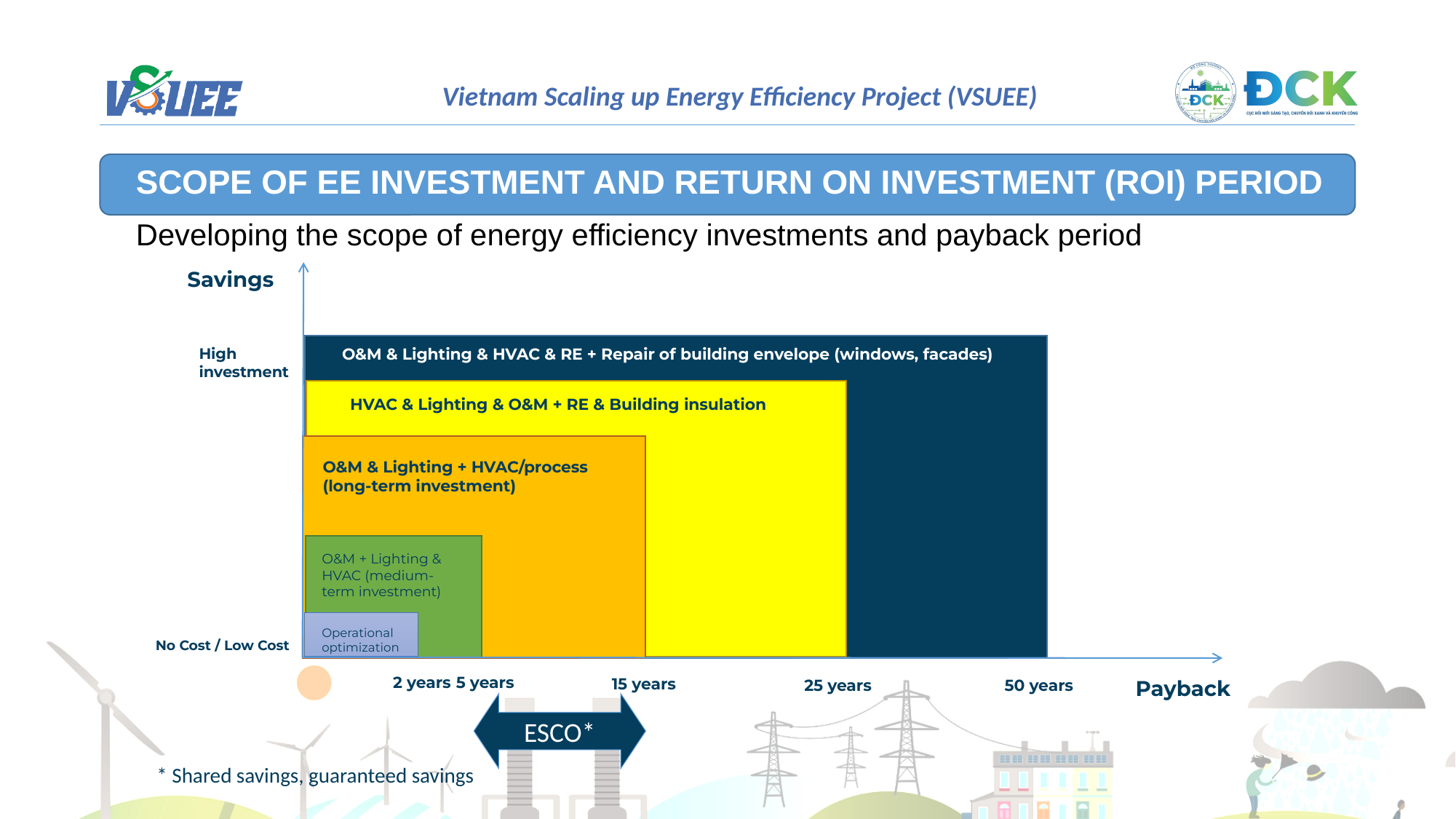

SCOPE OF EE INVESTMENT AND RETURN ON INVESTMENT (ROI) PERIOD
Developing the scope of energy efficiency investments and payback period
Savings

High investment
O&M & Lighting & HVAC & RE + Repair of building envelope (windows, facades)

HVAC & Lighting & O&M + RE & Building insulation

O&M & Lighting + HVAC/process (long-term investment)

O&M + Lighting & HVAC (medium-term investment)

Operational optimization
No Cost / Low Cost
5 years
2 years
15 years
25 years
50 years
Payback
ESCO*
* Shared savings, guaranteed savings